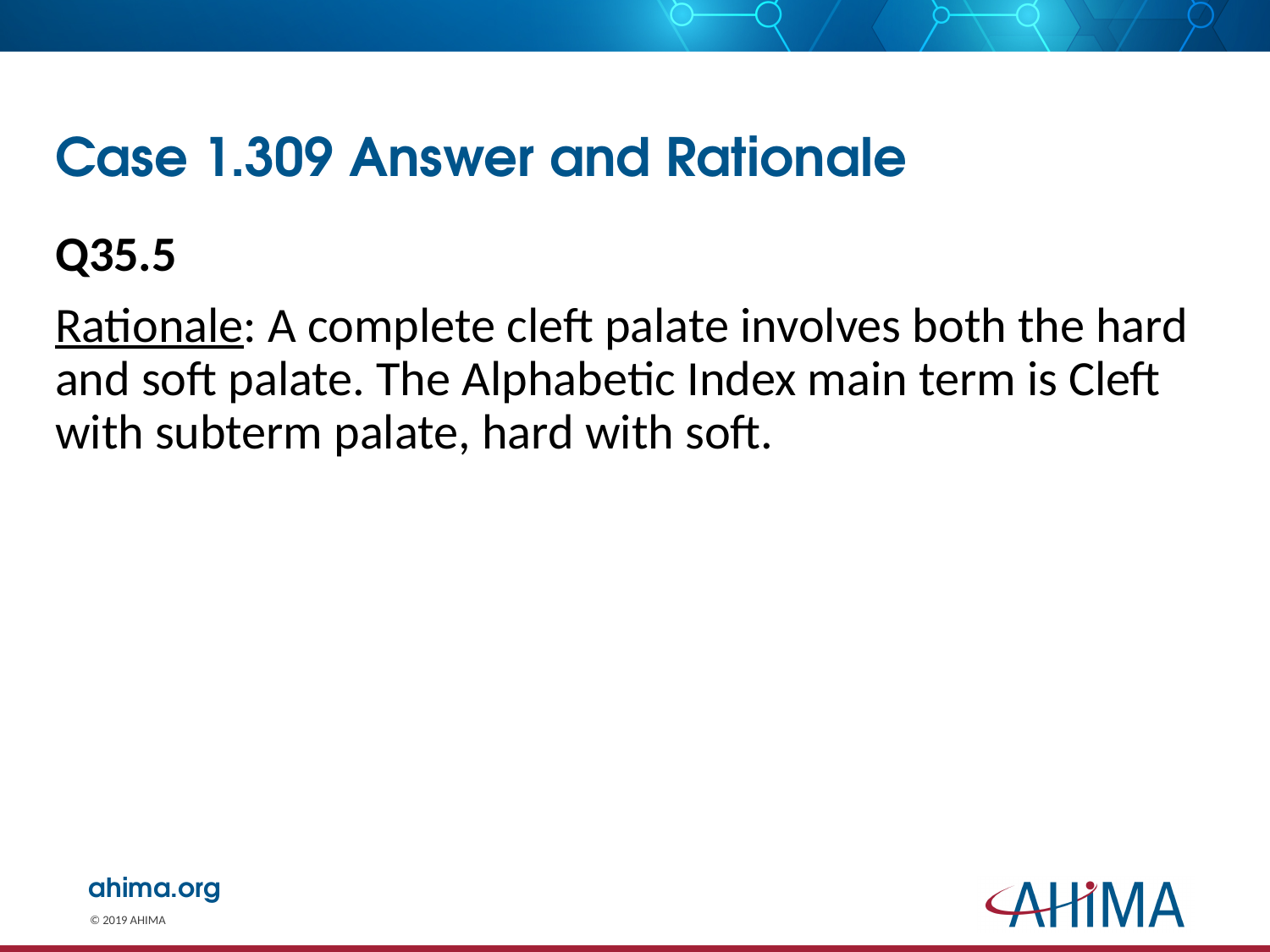

# Case 1.309 Answer and Rationale
Q35.5
Rationale: A complete cleft palate involves both the hard and soft palate. The Alphabetic Index main term is Cleft with subterm palate, hard with soft.